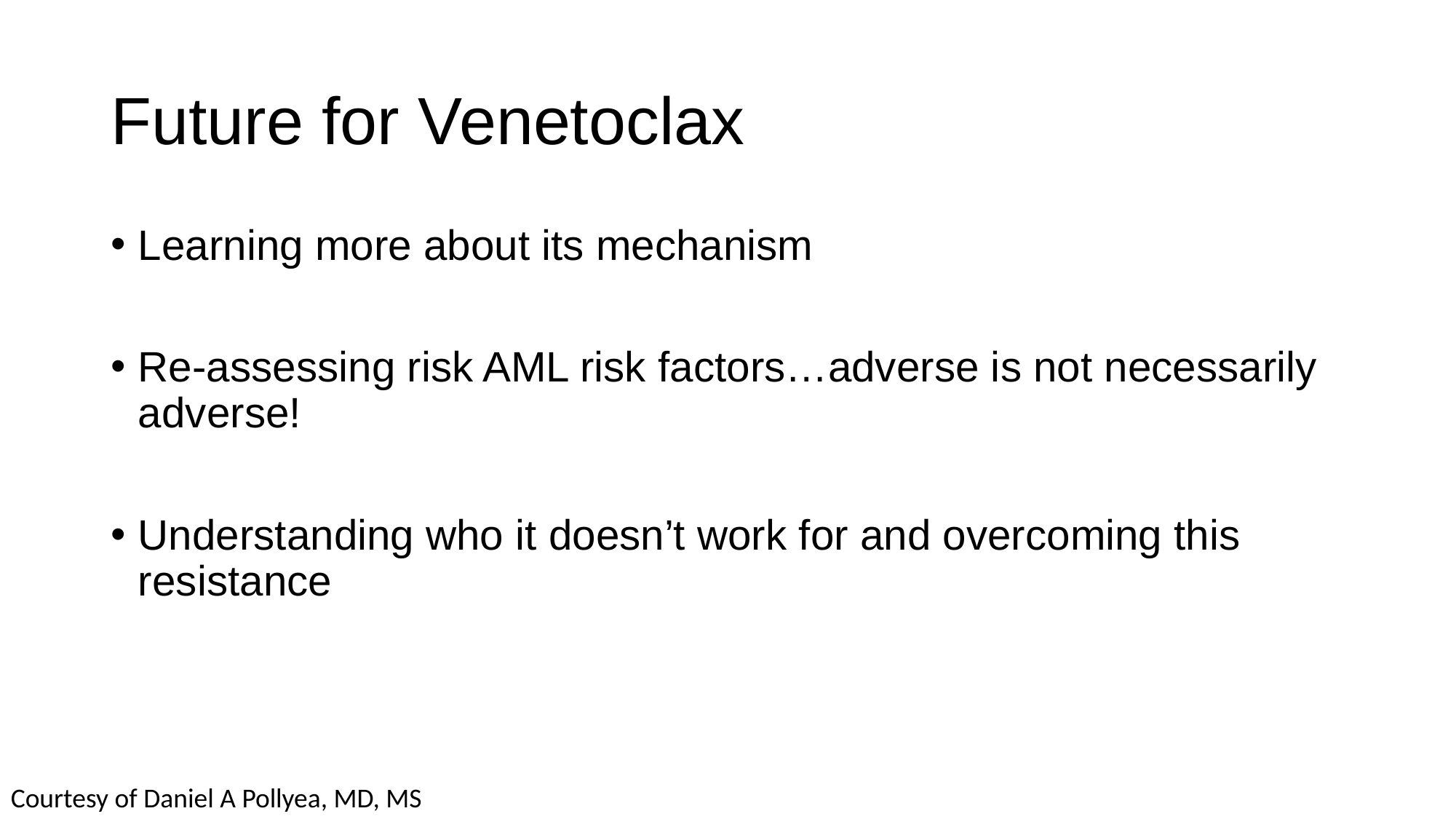

# Future for Venetoclax
Learning more about its mechanism

Re-assessing risk AML risk factors…adverse is not necessarily adverse!

Understanding who it doesn’t work for and overcoming this resistance
Courtesy of Daniel A Pollyea, MD, MS